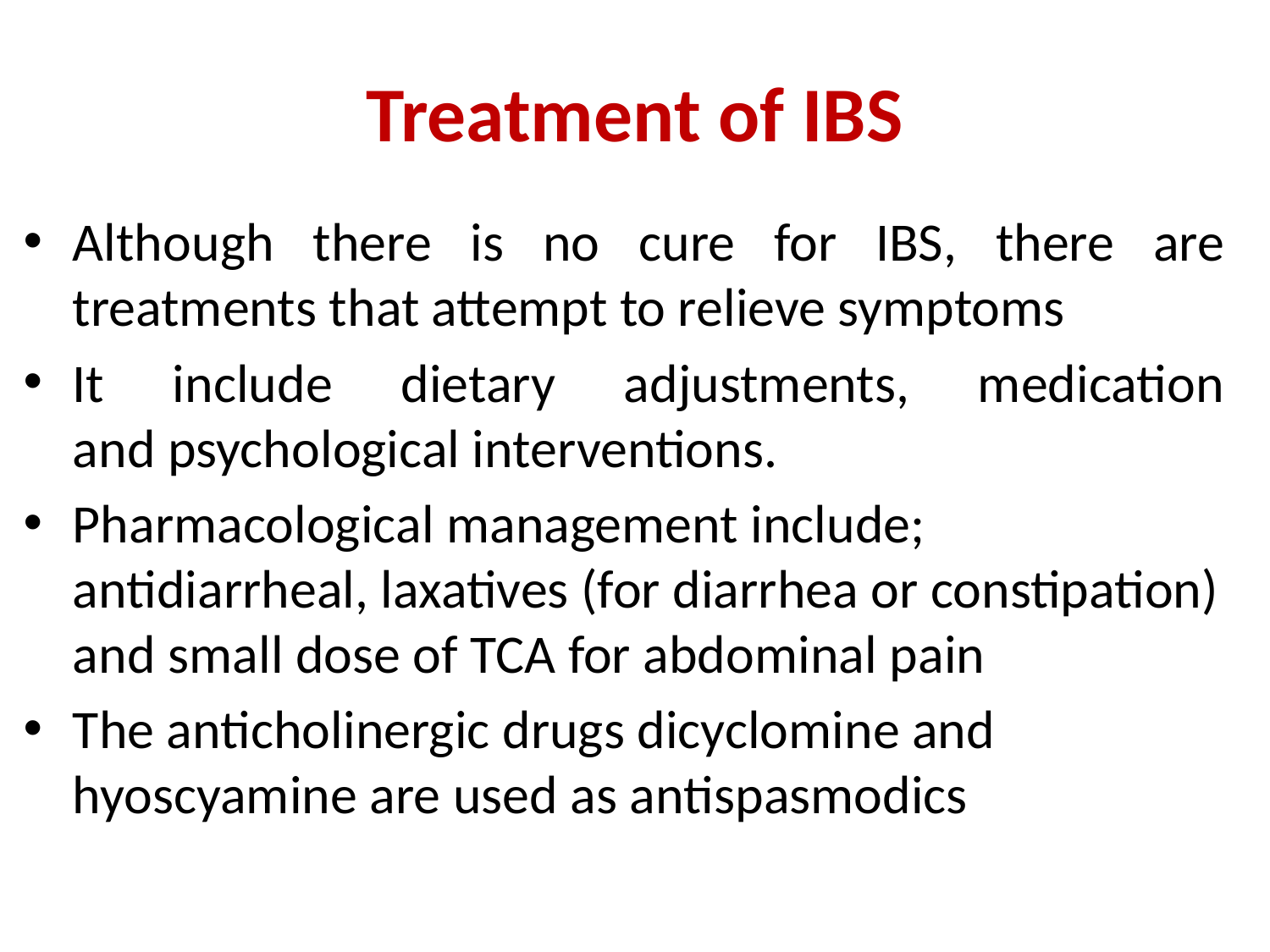

# Treatment of IBS
Although there is no cure for IBS, there are treatments that attempt to relieve symptoms
It include dietary adjustments, medication and psychological interventions.
Pharmacological management include; antidiarrheal, laxatives (for diarrhea or constipation) and small dose of TCA for abdominal pain
The anticholinergic drugs dicyclomine and hyoscyamine are used as antispasmodics